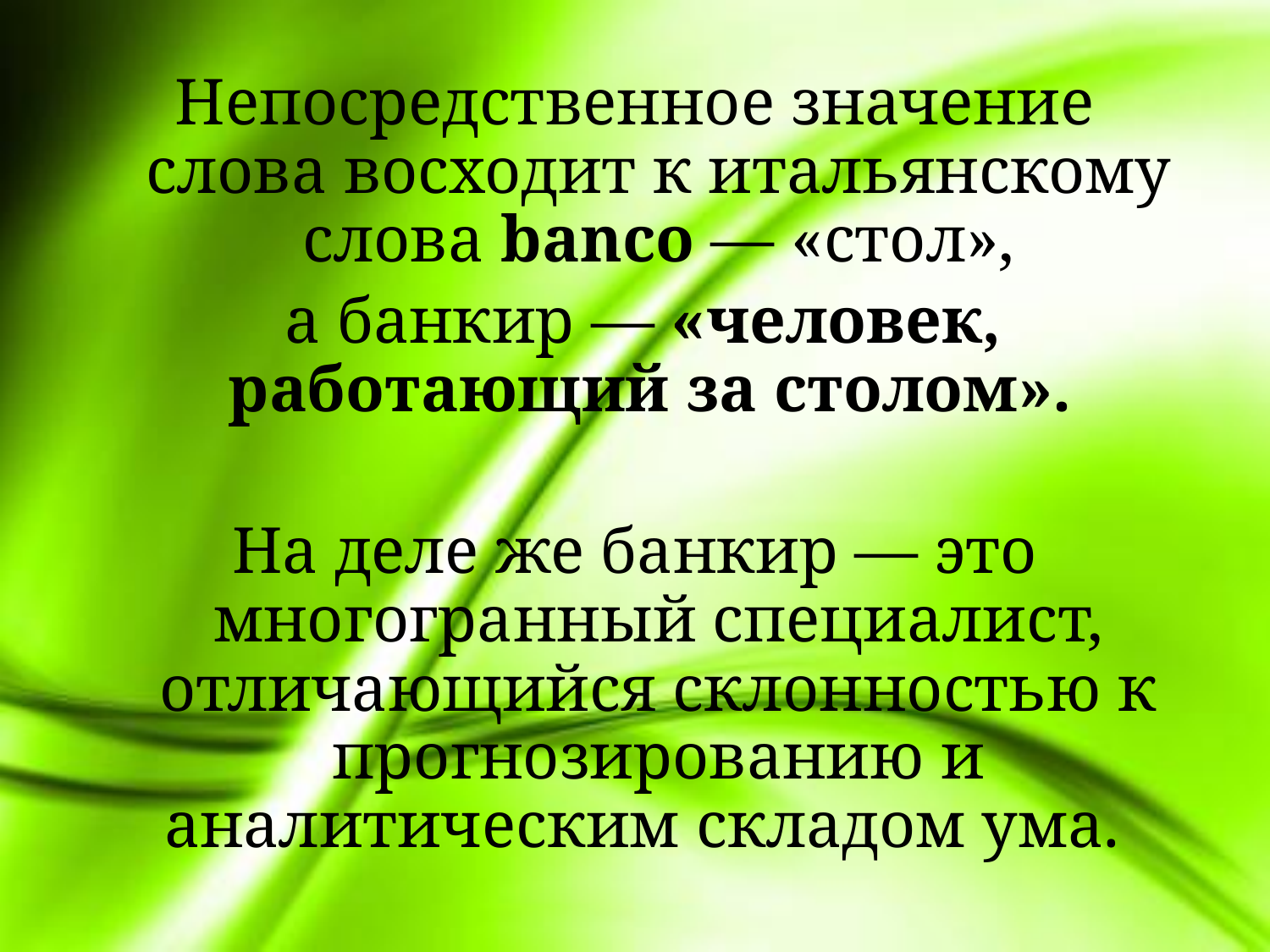

Непосредственное значение слова восходит к итальянскому слова banco — «стол»,
 а банкир — «человек, работающий за столом».

На деле же банкир — это многогранный специалист, отличающийся склонностью к прогнозированию и аналитическим складом ума.